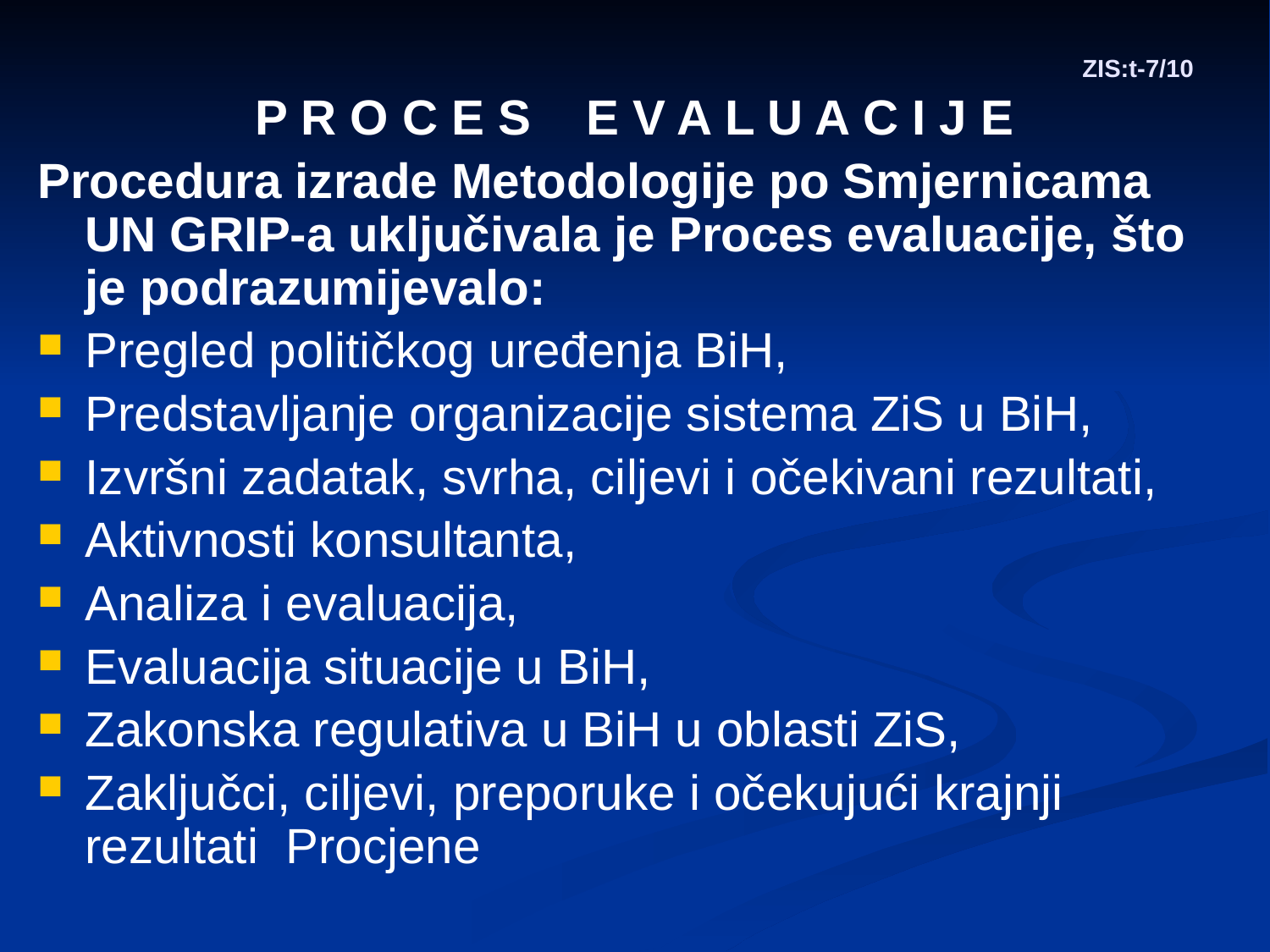

# ZIS:t-7/10
P R O C E S    E V A L U A C I J E
Procedura izrade Metodologije po Smjernicama UN GRIP-a uključivala je Proces evaluacije, što je podrazumijevalo:
Pregled političkog uređenja BiH,
Predstavljanje organizacije sistema ZiS u BiH,
Izvršni zadatak, svrha, ciljevi i očekivani rezultati,
Aktivnosti konsultanta,
Analiza i evaluacija,
Evaluacija situacije u BiH,
Zakonska regulativa u BiH u oblasti ZiS,
Zaključci, ciljevi, preporuke i očekujući krajnji rezultati  Procjene